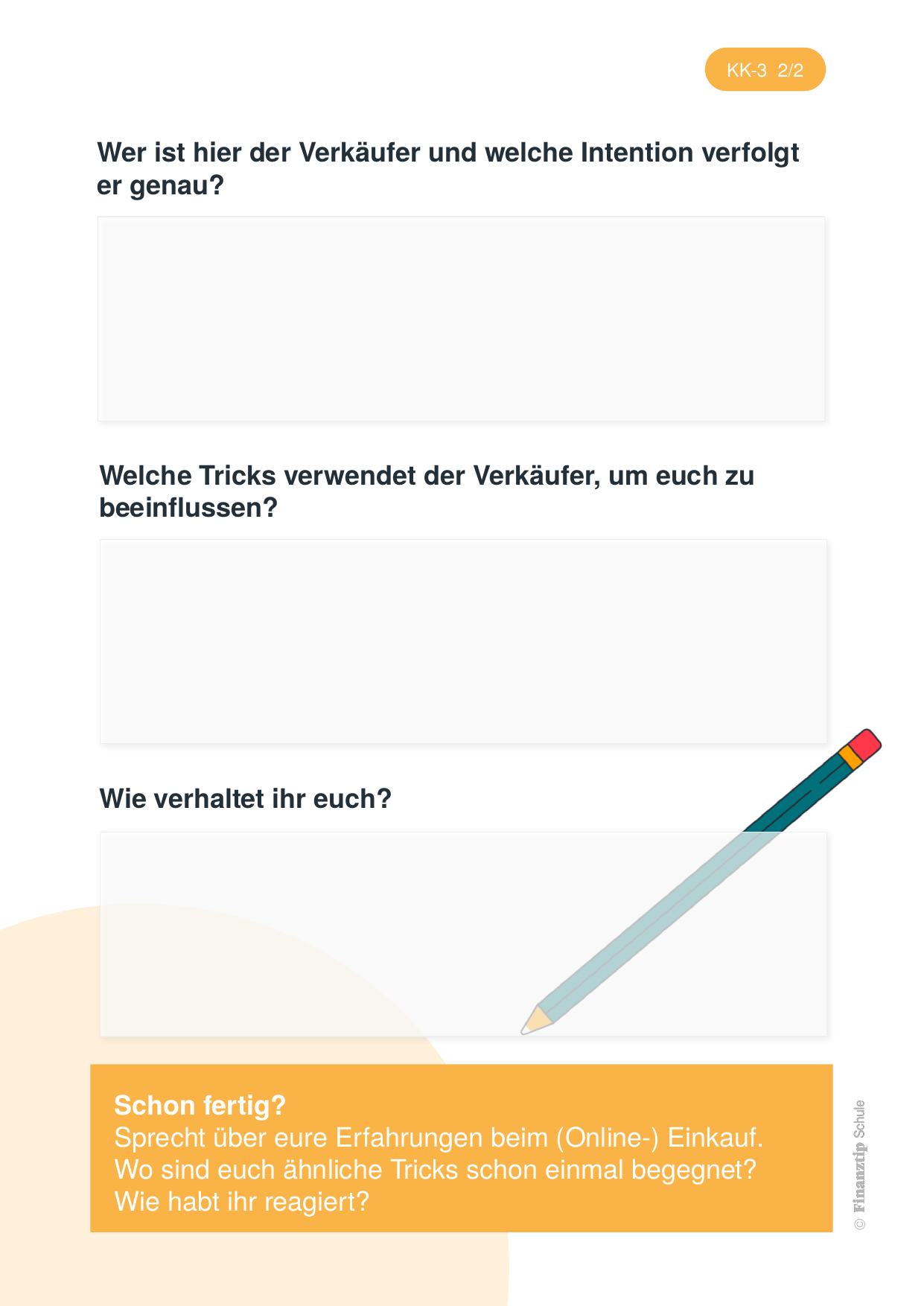

Wer ist hier der Verkäufer und welche Intention verfolgt er genau?

Welche Tricks verwendet der Verkäufer, um euch zu beeinflussen?

Wie verhaltet ihr euch?